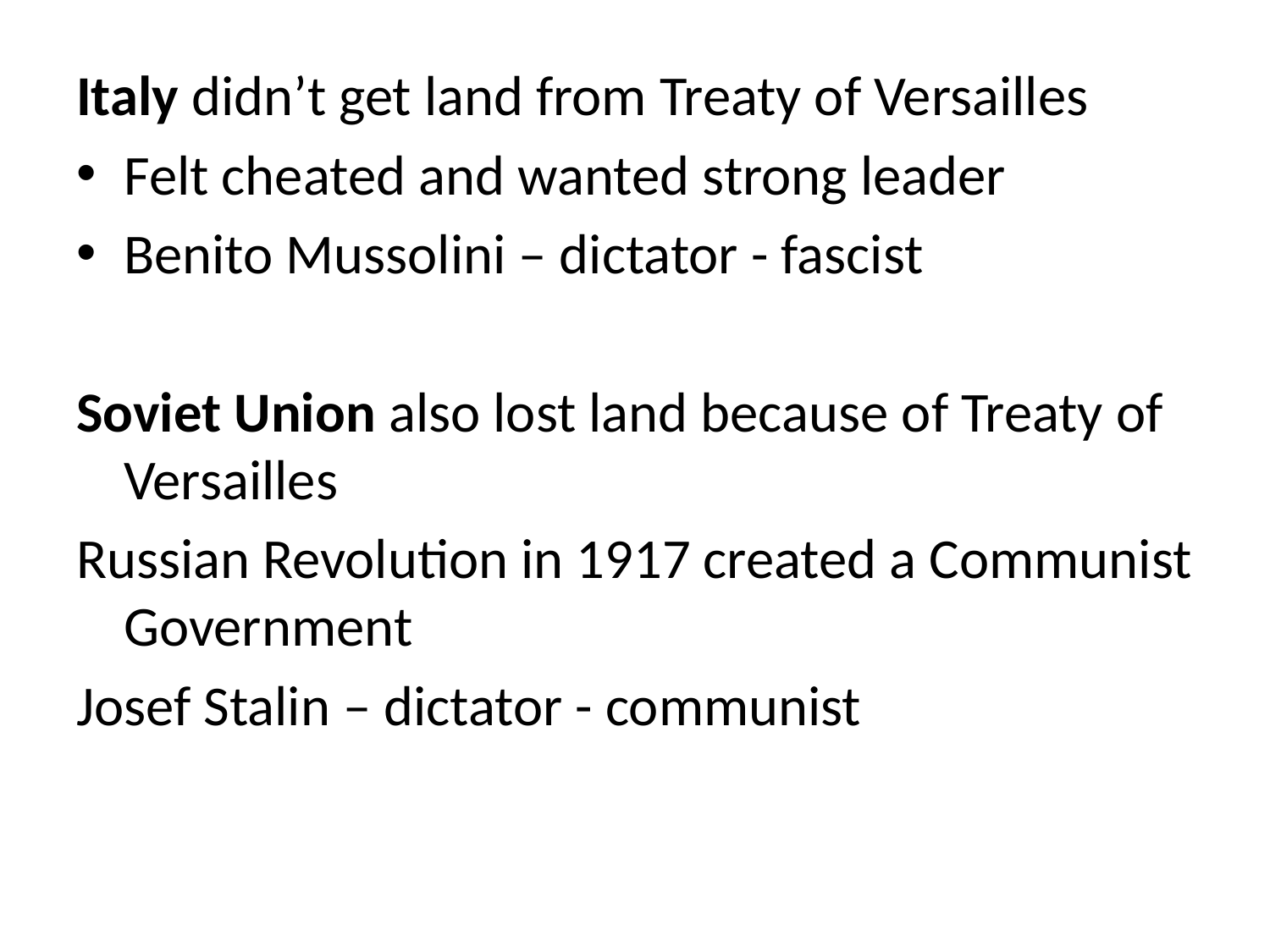

Italy didn’t get land from Treaty of Versailles
Felt cheated and wanted strong leader
Benito Mussolini – dictator - fascist

Soviet Union also lost land because of Treaty of Versailles
Russian Revolution in 1917 created a Communist Government
Josef Stalin – dictator - communist